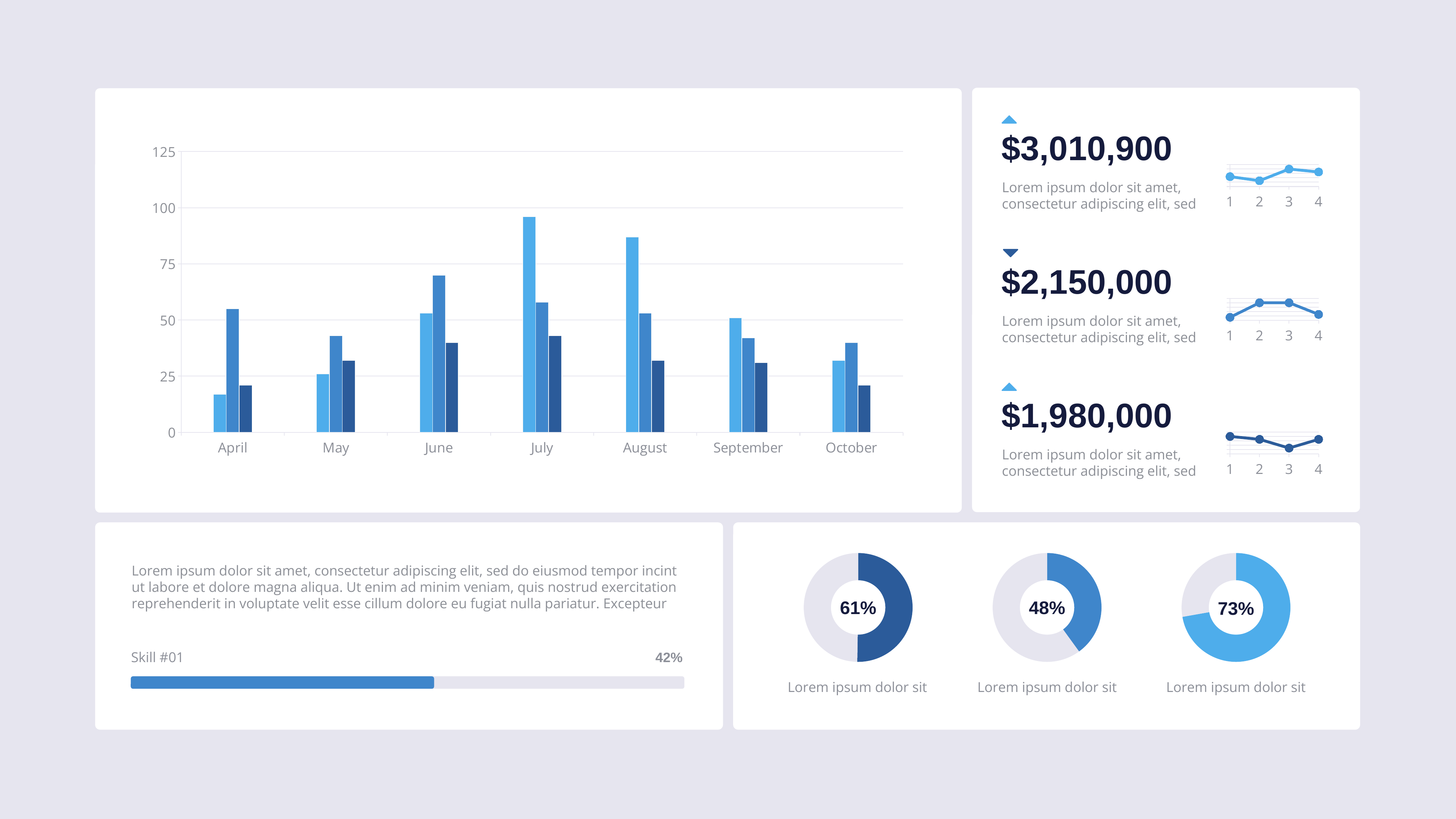

$3,010,900

### Chart

| Category | Category 1 |
|---|---|
| 1 | 17.0 |
| 2 | 10.0 |
| 3 | 30.0 |
| 4 | 25.0 |
Lorem ipsum dolor sit amet, consectetur adipiscing elit, sed

### Chart

| Category | Category 1 | Category 2 | Category 3 |
|---|---|---|---|
| April | 17.0 | 55.0 | 21.0 |
| May | 26.0 | 43.0 | 32.0 |
| June | 53.0 | 70.0 | 40.0 |
| July | 96.0 | 58.0 | 43.0 |
| August | 87.0 | 53.0 | 32.0 |
| September | 51.0 | 42.0 | 31.0 |
| October | 32.0 | 40.0 | 21.0 |
$2,150,000

### Chart

| Category | Category 1 |
|---|---|
| 1 | 5.0 |
| 2 | 30.0 |
| 3 | 30.0 |
| 4 | 10.0 |
Lorem ipsum dolor sit amet, consectetur adipiscing elit, sed

$1,980,000

### Chart

| Category | Category 1 |
|---|---|
| 1 | 30.0 |
| 2 | 25.0 |
| 3 | 10.0 |
| 4 | 25.0 |
Lorem ipsum dolor sit amet, consectetur adipiscing elit, sed

### Chart

| Category | Category |
|---|---|
| April | 91.0 |
| July | 90.0 |
61%

### Chart

| Category | Category |
|---|---|
| April | 40.0 |
| July | 60.0 |
48%

### Chart

| Category | Category |
|---|---|
| April | 91.0 |
| July | 35.0 |
73%
Lorem ipsum dolor sit amet, consectetur adipiscing elit, sed do eiusmod tempor incint ut labore et dolore magna aliqua. Ut enim ad minim veniam, quis nostrud exercitation reprehenderit in voluptate velit esse cillum dolore eu fugiat nulla pariatur. Excepteur
Skill #01
42%
Lorem ipsum dolor sit
Lorem ipsum dolor sit
Lorem ipsum dolor sit